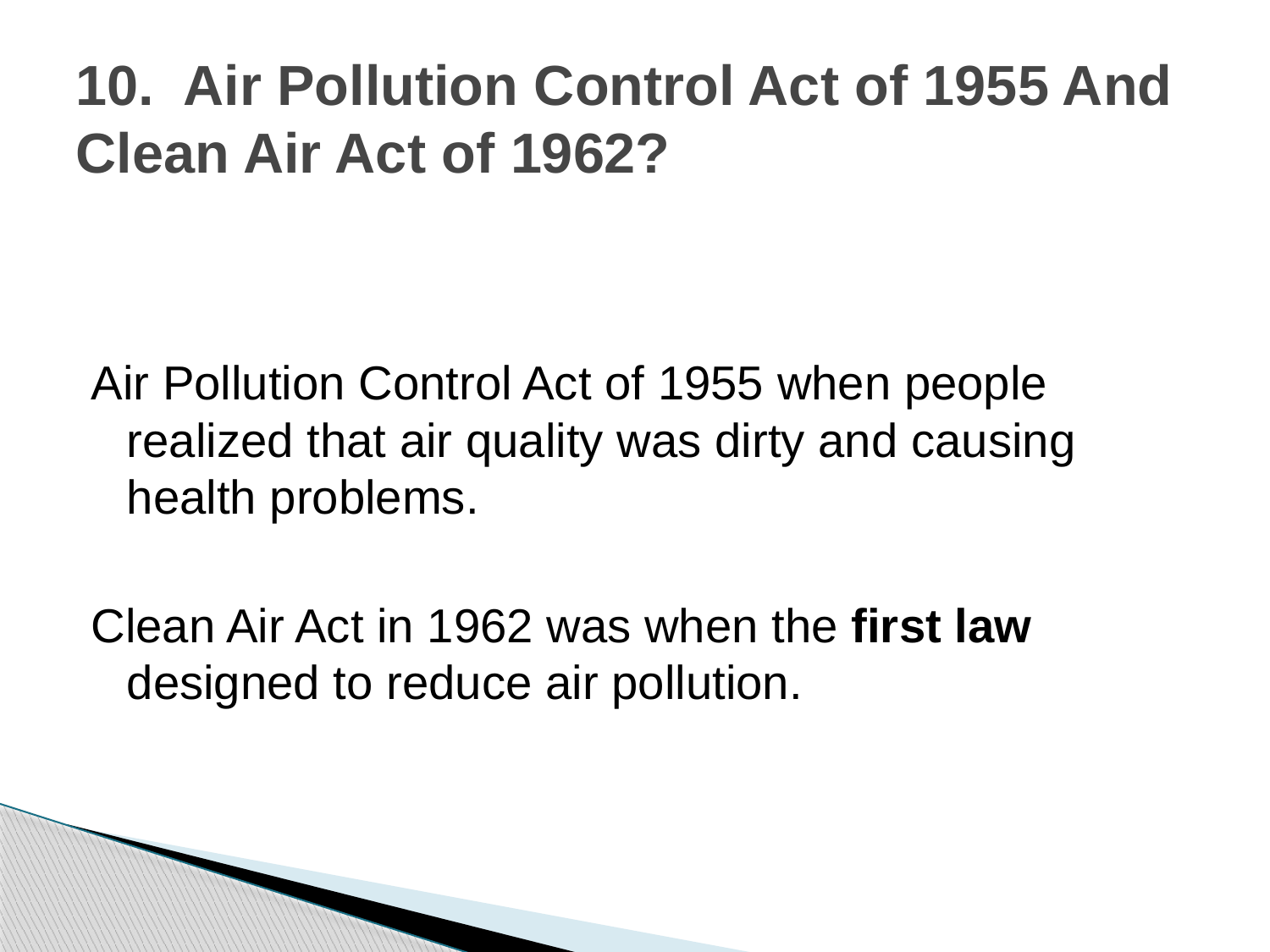

# 10.  Air Pollution Control Act of 1955 And Clean Air Act of 1962?
Air Pollution Control Act of 1955 when people realized that air quality was dirty and causing health problems.

Clean Air Act in 1962 was when the first law designed to reduce air pollution.